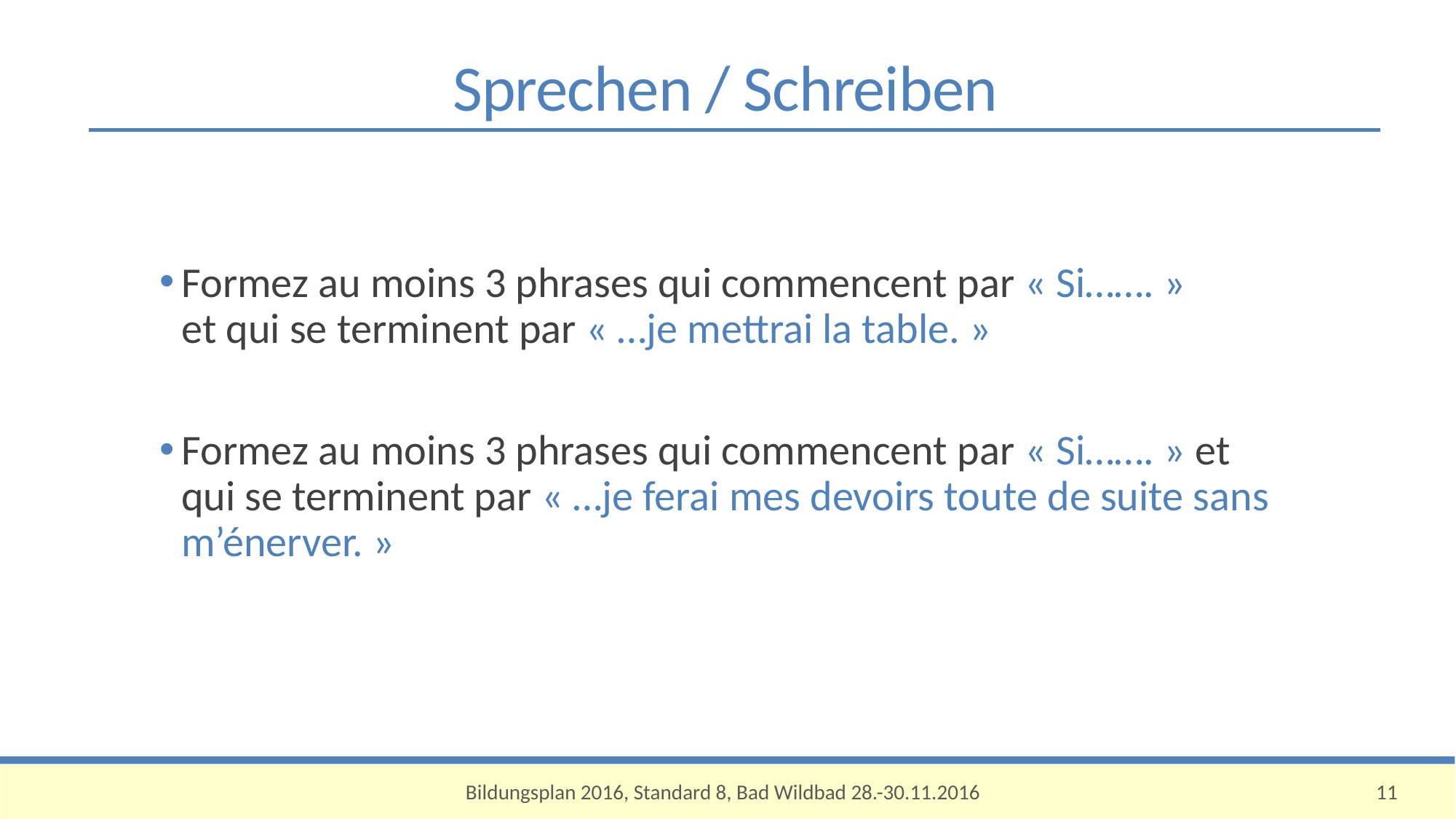

Sprechen / Schreiben
Formez au moins 3 phrases qui commencent par « Si……. »
et qui se terminent par « …je mettrai la table. »

Formez au moins 3 phrases qui commencent par « Si……. » et qui se terminent par « …je ferai mes devoirs toute de suite sans m’énerver. »